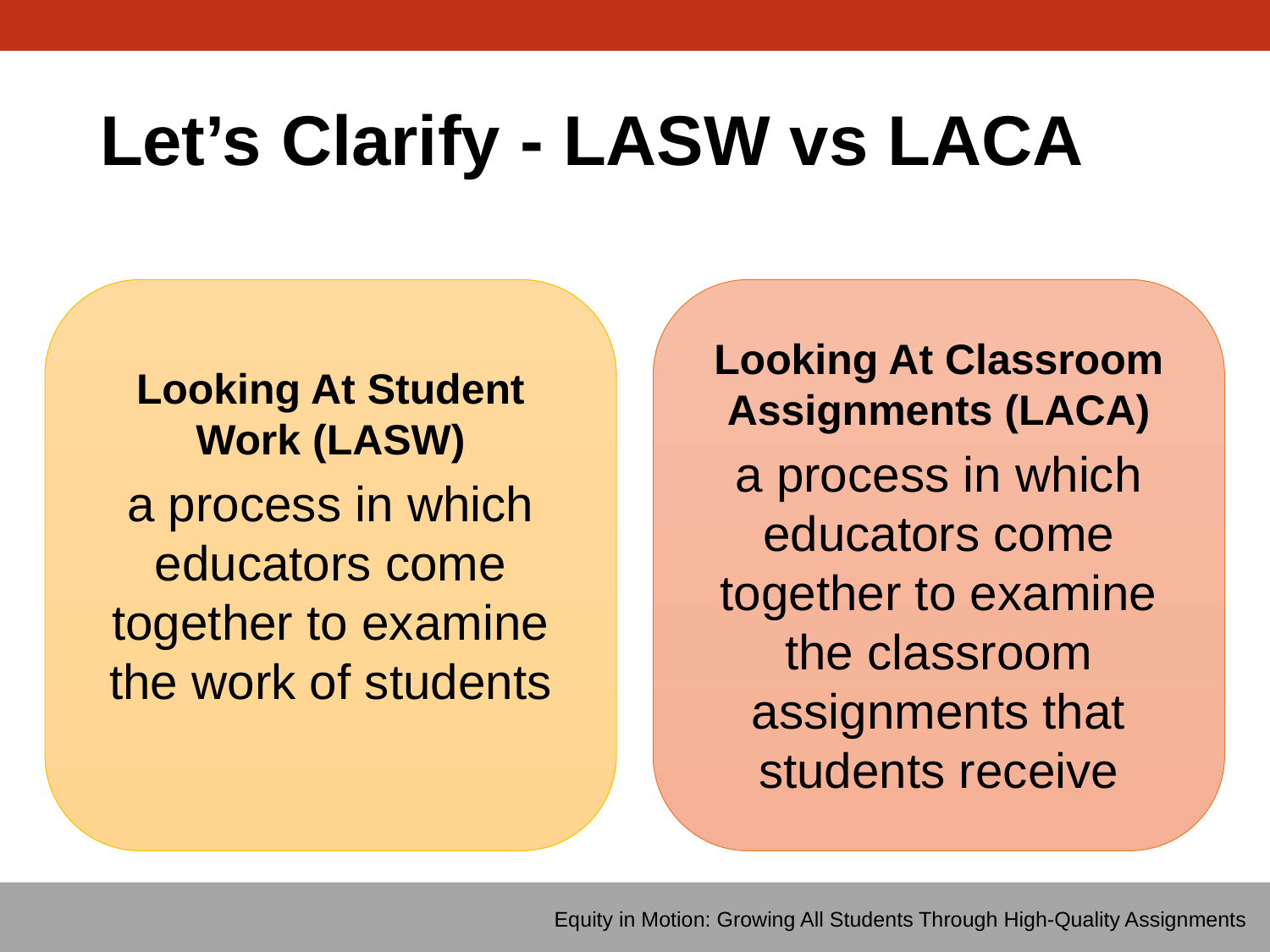

# Let’s Clarify - LASW vs LACA
Looking At Student Work (LASW)

a process in which educators come together to examine the work of students

Looking At Classroom Assignments (LACA)

a process in which educators come together to examine the classroom assignments that students receive